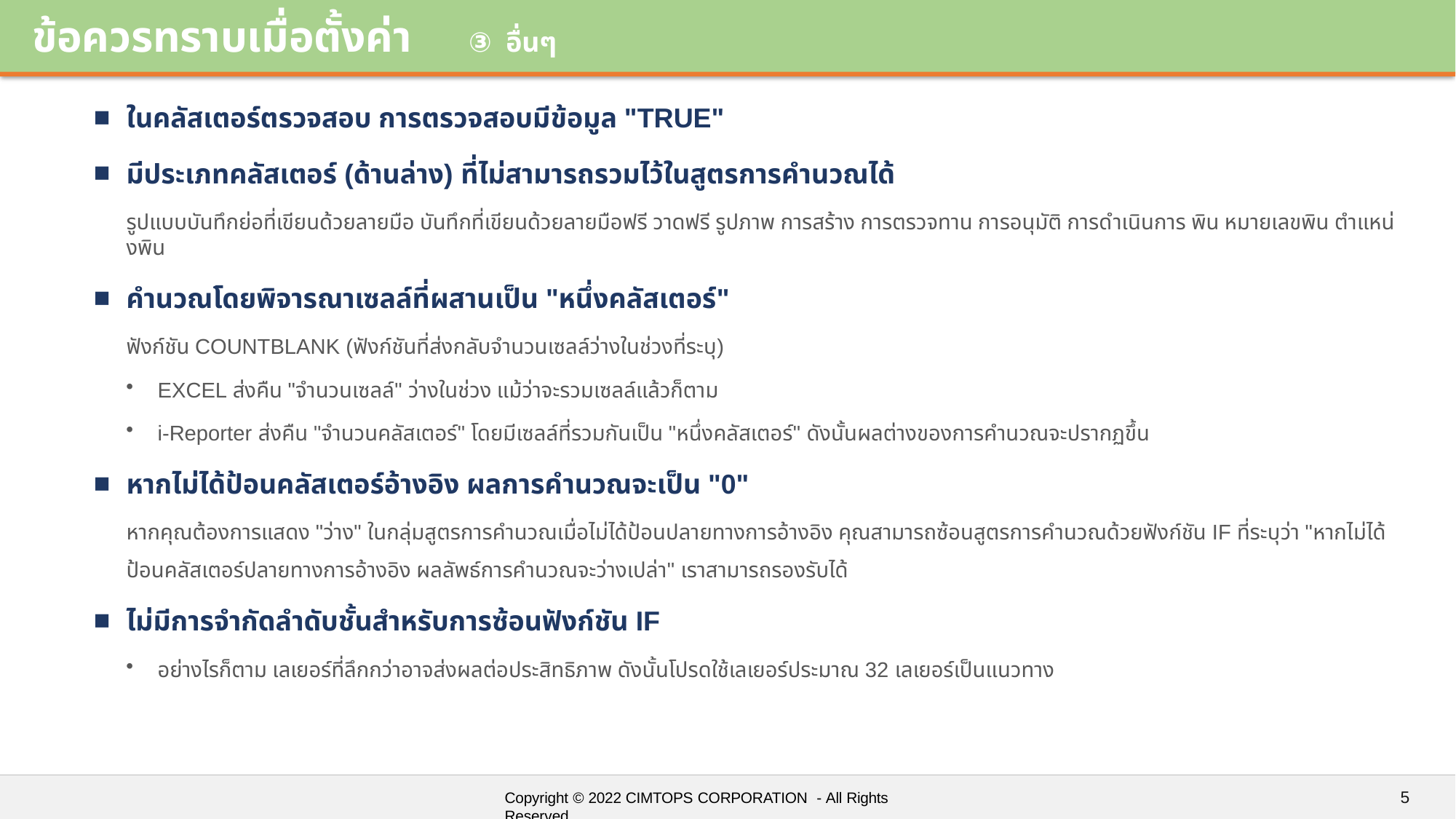

# ข้อควรทราบเมื่อตั้งค่า 	③  อื่นๆ
ในคลัสเตอร์ตรวจสอบ การตรวจสอบมีข้อมูล "TRUE"
มีประเภทคลัสเตอร์ (ด้านล่าง) ที่ไม่สามารถรวมไว้ในสูตรการคำนวณได้
รูปแบบบันทึกย่อที่เขียนด้วยลายมือ บันทึกที่เขียนด้วยลายมือฟรี วาดฟรี รูปภาพ การสร้าง การตรวจทาน การอนุมัติ การดำเนินการ พิน หมายเลขพิน ตำแหน่งพิน
คำนวณโดยพิจารณาเซลล์ที่ผสานเป็น "หนึ่งคลัสเตอร์"
ฟังก์ชัน COUNTBLANK (ฟังก์ชันที่ส่งกลับจำนวนเซลล์ว่างในช่วงที่ระบุ)
EXCEL ส่งคืน "จำนวนเซลล์" ว่างในช่วง แม้ว่าจะรวมเซลล์แล้วก็ตาม
i-Reporter ส่งคืน "จำนวนคลัสเตอร์" โดยมีเซลล์ที่รวมกันเป็น "หนึ่งคลัสเตอร์" ดังนั้นผลต่างของการคำนวณจะปรากฏขึ้น
หากไม่ได้ป้อนคลัสเตอร์อ้างอิง ผลการคำนวณจะเป็น "0"
หากคุณต้องการแสดง "ว่าง" ในกลุ่มสูตรการคำนวณเมื่อไม่ได้ป้อนปลายทางการอ้างอิง คุณสามารถซ้อนสูตรการคำนวณด้วยฟังก์ชัน IF ที่ระบุว่า "หากไม่ได้ป้อนคลัสเตอร์ปลายทางการอ้างอิง ผลลัพธ์การคำนวณจะว่างเปล่า" เราสามารถรองรับได้
ไม่มีการจำกัดลำดับชั้นสำหรับการซ้อนฟังก์ชัน IF
อย่างไรก็ตาม เลเยอร์ที่ลึกกว่าอาจส่งผลต่อประสิทธิภาพ ดังนั้นโปรดใช้เลเยอร์ประมาณ 32 เลเยอร์เป็นแนวทาง
5
Copyright © 2022 CIMTOPS CORPORATION - All Rights Reserved.